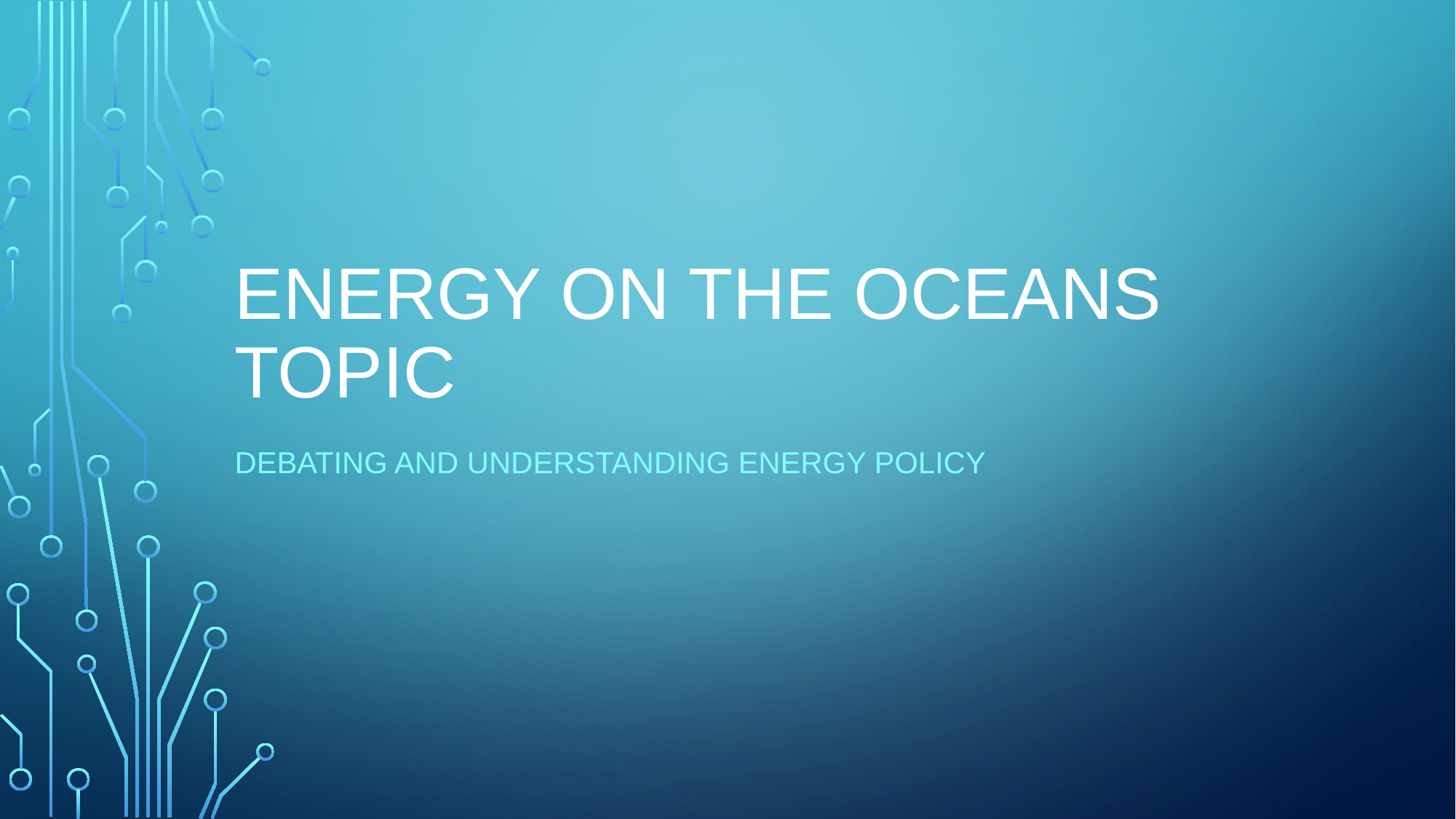

# Energy on the Oceans Topic
Debating and understanding energy policy